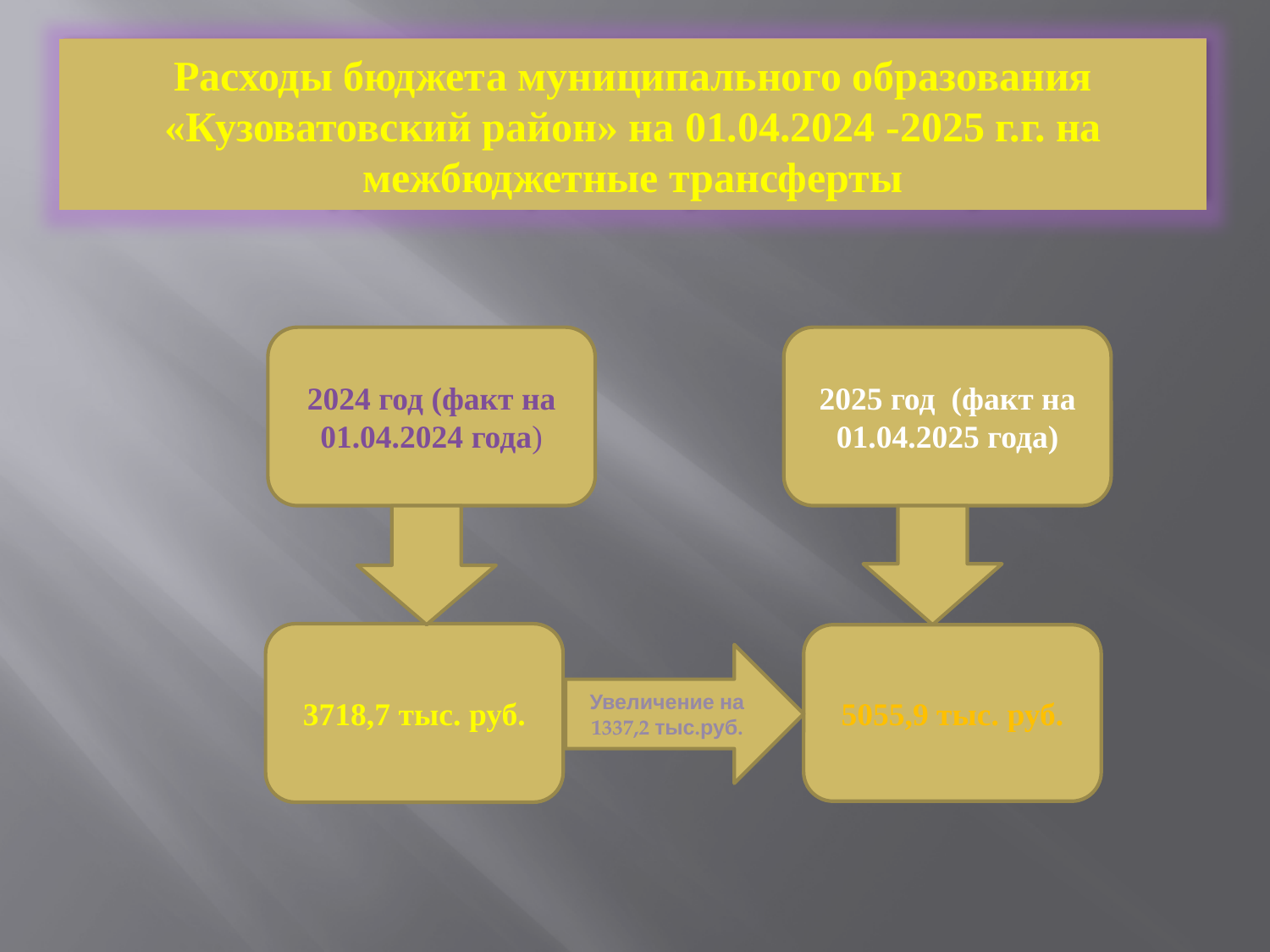

# Расходы бюджета муниципального образования «Кузоватовский район» на 2014 год на социальную политику
Расходы бюджета муниципального образования «Кузоватовский район» на 01.04.2024 -2025 г.г. на межбюджетные трансферты
2024 год (факт на 01.04.2024 года)
2025 год  (факт на 01.04.2025 года)

3718,7 тыс. руб.
5055,9 тыс. руб.
Увеличение на 1337,2 тыс.руб.